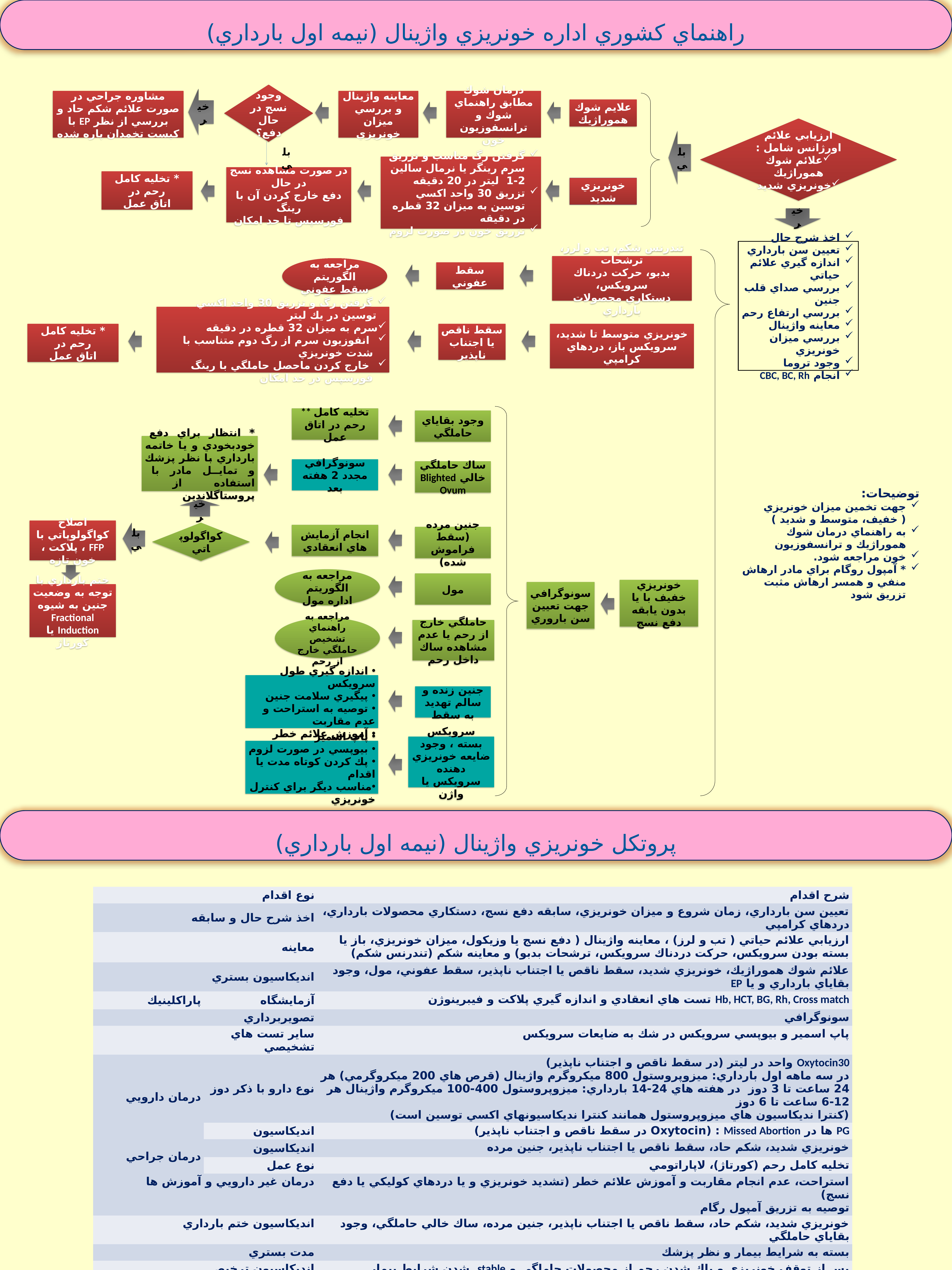

راهنماي كشوري اداره خونريزي واژينال (نيمه اول بارداري)
وجود نسج در
حال دفع؟
خير
مشاوره جراحي در صورت علائم شكم حاد و بررسي از نظر EP با كيست تخمدان پاره شده
معاينه واژينال و بررسي ميزان خونريزي
درمان شوك مطابق راهنماي شوك و ترانسفوزيون خون

علايم شوك هموراژيك

ارزيابي علائم اورژانس شامل :
علائم شوك هموراژيك
خونريزي شديد
بلي
بلي
گرفتن رگ مناسب و تزريق سرم رينگر يا نرمال سالين 2-1  ليتر در 20 دقيقه
تزريق 30 واحد اكسي توسين به ميزان 32 قطره در دقيقه
تزريق خون در صورت لزوم
در صورت مشاهده نسج در حال
دفع خارج كردن آن با رينگ
فورسپس تا حد امكان
* تخليه كامل رحم در
اتاق عمل
خونريزي شديد

خير
اخذ شرح حال
تعيين سن بارداري
اندازه گيري علائم حياتي
بررسي صداي قلب جنين
بررسي ارتفاع رحم
معاينه واژينال
بررسي ميزان خونريزي
وجود تروما
انجام CBC, BC, Rh

تندرنس شكم، تب و لرز، ترشحات
بدبو، حركت دردناك سرويكس،
دستكاري محصولات بارداري
مراجعه به الگوريتم
سقط عفوني
سقط عفوني

 گرفتن رگ و تزريق 30 واحد اكسي توسين در يك ليتر
سرم به ميزان 32 قطره در دقيقه
 انفوزيون سرم از رگ دوم متناسب با شدت خونريزي
 خارج كردن ماحصل حاملگي با رينگ فورسپس در حد امكان
* تخليه كامل رحم در
اتاق عمل
سقط ناقص يا اجتناب ناپذير
خونريزي متوسط تا شديد،
سرويكس باز، دردهاي كرامپي

** تخليه كامل رحم در اتاق عمل
وجود بقاياي حاملگي

* انتظار براي دفع خودبخودي و يا خاتمه بارداري با نظر پزشك و تمايل مادر با استفاده از پروستاگلاندين
سونوگرافي مجدد 2 هفته بعد
ساك حاملگي خالي Blighted Ovum

توضيحات:
جهت تخمين ميزان خونريزي ( خفيف، متوسط و شديد )
به راهنماي درمان شوك هموراژيك و ترانسفوزيون
خون مراجعه شود.
* آمپول روگام براي مادر ارهاش منفي و همسر ارهاش مثبت تزريق شود
خير
اصلاح كواگولوپاتي با FFP ، پلاكت ، خون تازه
بلي
كواگولوپاتي
انجام آزمايش هاي انعقادي
جنين مرده (سقط فراموش شده)

مراجعه به الگوريتم
اداره مول
مول

خونريزي خفيف با يا بدون يابقه دفع نسج
سونوگرافي جهت تعيين سن باروري
ختم بارداري با توجه به وضعيت جنين به شيوه Fractional Induction يا كورتاژ

مراجعه به راهنماي تشخيص حاملگي خارج از رحم
حاملگي خارج از رحم يا عدم مشاهده ساك داخل رحم

 اندازه گيري طول سرويكس
 پيگيري سلامت جنين
 توصيه به استراحت و عدم مقاربت
 آموزش علائم خطر
جنين زنده و سالم تهديد به سقط

سرويكس بسته ، وجود ضايعه خونريزي دهنده سرويكس يا واژن
 پاپ اسمير
 بيوپسي در صورت لزوم
 پك كردن كوتاه مدت يا اقدام
مناسب ديگر براي كنترل خونريزي

پروتكل خونريزي واژينال (نيمه اول بارداري)
| نوع اقدام |  | شرح اقدام |
| --- | --- | --- |
| اخذ شرح حال و سابقه |  | تعيين سن بارداري، زمان شروع و ميزان خونريزي، سابقه دفع نسج، دستكاري محصولات بارداري، دردهاي كرامپي |
| معاينه |  | ارزيابي علائم حياتي ( تب و لرز) ، معاينه واژينال ( دفع نسج يا وزيكول، ميزان خونريزي، باز يا بسته بودن سرويكس، حركت دردناك سرويكس، ترشحات بدبو) و معاينه شكم (تندرنس شكم) |
| انديكاسيون بستري |  | علائم شوك هموراژيك، خونريزي شديد، سقط ناقص يا اجتناب ناپذير، سقط عفوني، مول، وجود بقاياي بارداري و يا EP |
| پاراكلينيك | آزمايشگاه | Hb, HCT, BG, Rh, Cross match تست هاي انعقادي و اندازه گيري پلاكت و فيبرينوژن |
|  | تصويربرداري | سونوگرافي |
|  | ساير تست هاي تشخيصي | پاپ اسمير و بيوپسي سرويكس در شك به ضايعات سرويكس |
| درمان دارويي | نوع دارو با ذكر دوز | Oxytocin30 واحد در ليتر (در سقط ناقص و اجتناب ناپذير) در سه ماهه اول بارداري: ميزوپروستول 800 ميكروگرم واژينال (قرص هاي 200 ميكروگرمي) هر 24 ساعت تا 3 دوز در هفته هاي 24-14 بارداري: ميزوپروستول 400-100 ميكروگرم واژينال هر 12-6 ساعت تا 6 دوز (كنترا نديكاسيون هاي ميزوپروستول همانند كنترا نديكاسيونهاي اكسي توسين است) |
|  | انديكاسيون | PG ها در Missed Abortion : (Oxytocin در سقط ناقص و اجتناب ناپذير) |
| درمان جراحي | انديكاسيون | خونريزي شديد، شكم حاد، سقط ناقص يا اجتناب ناپذير، جنين مرده |
|  | نوع عمل | تخليه كامل رحم (كورتاژ)، لاپاراتومي |
| درمان غير دارويي و آموزش ها |  | استراحت، عدم انجام مقاربت و آموزش علائم خطر (تشديد خونريزي و يا دردهاي كوليكي يا دفع نسج) توصيه به تزريق آمپول رگام |
| انديكاسيون ختم بارداري |  | خونريزي شديد، شكم حاد، سقط ناقص يا اجتناب ناپذير، جنين مرده، ساك خالي حاملگي، وجود بقاياي حاملگي |
| مدت بستري |  | بسته به شرايط بيمار و نظر پزشك |
| انديكاسيون ترخيص |  | پس از توقف خونريزي و پاك شدن رحم از محصولات حاملگي و stable شدن شرايط بيمار |
| دستورات follow up |  | پيگيري سلامت جنين، اندازه گيري سرويكس در موارد تهديد به سقط، بررسي آنمي در موارد خونريزي شديد يا شوك |
| ساير اقدامات |  |  |